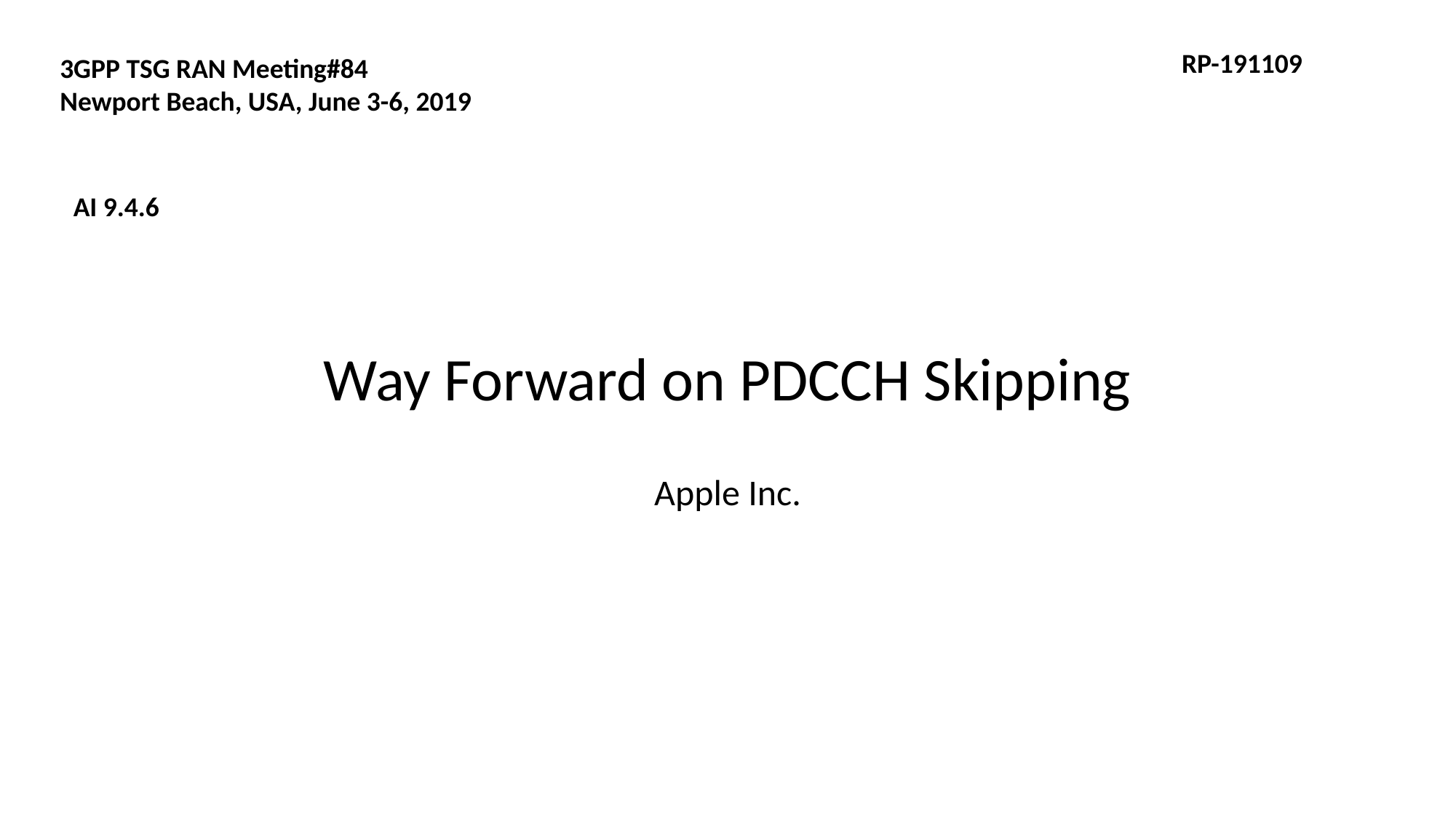

RP-191109
3GPP TSG RAN Meeting#84
Newport Beach, USA, June 3-6, 2019

# Way Forward on PDCCH Skipping
AI 9.4.6
Apple Inc.